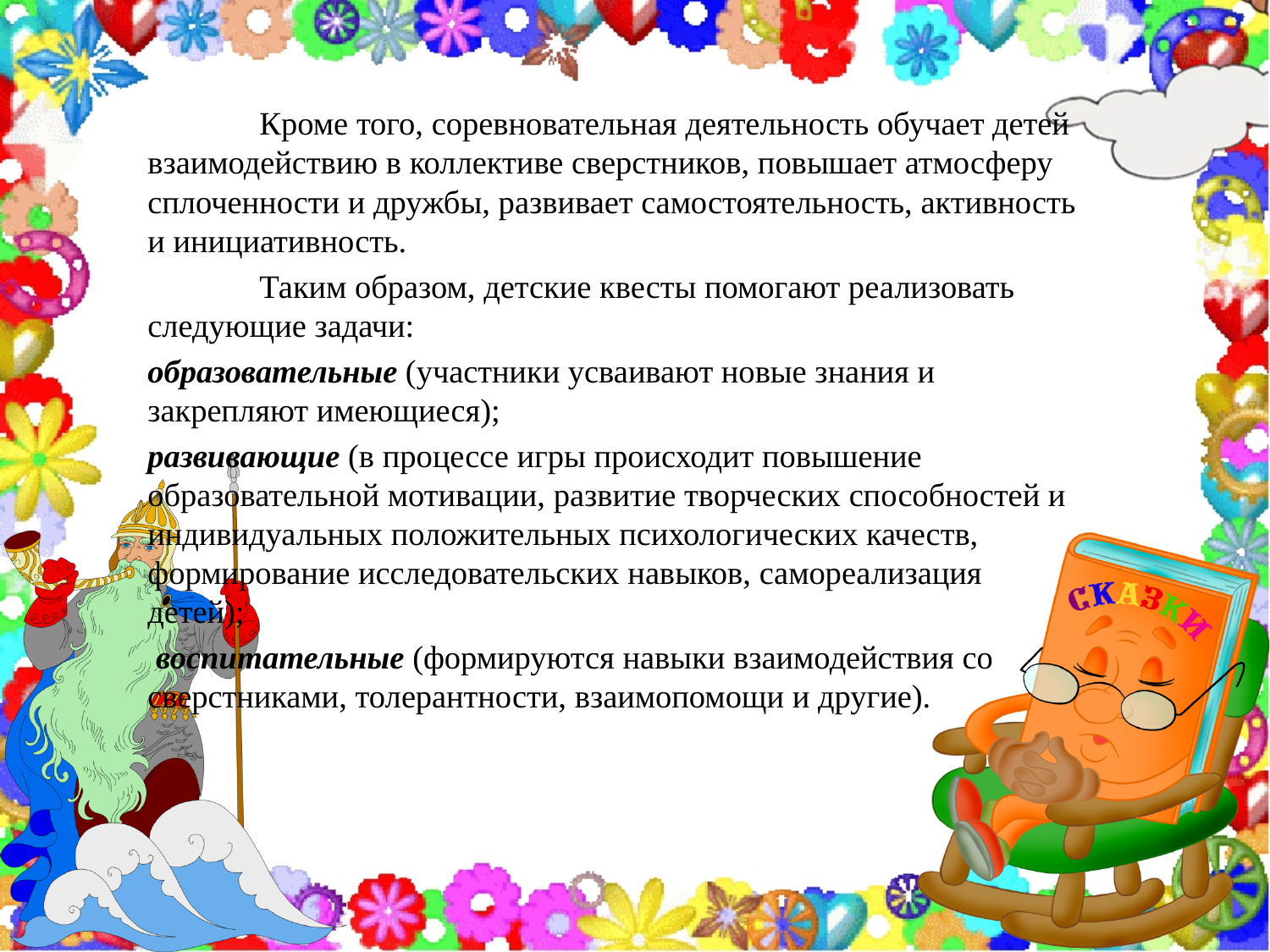

Кроме того, соревновательная деятельность обучает детей взаимодействию в коллективе сверстников, повышает атмосферу сплоченности и дружбы, развивает самостоятельность, активность и инициативность.
	Таким образом, детские квесты помогают реализовать следующие задачи:
образовательные (участники усваивают новые знания и закрепляют имеющиеся);
развивающие (в процессе игры происходит повышение образовательной мотивации, развитие творческих способностей и индивидуальных положительных психологических качеств, формирование исследовательских навыков, самореализация детей);
 воспитательные (формируются навыки взаимодействия со сверстниками, толерантности, взаимопомощи и другие).